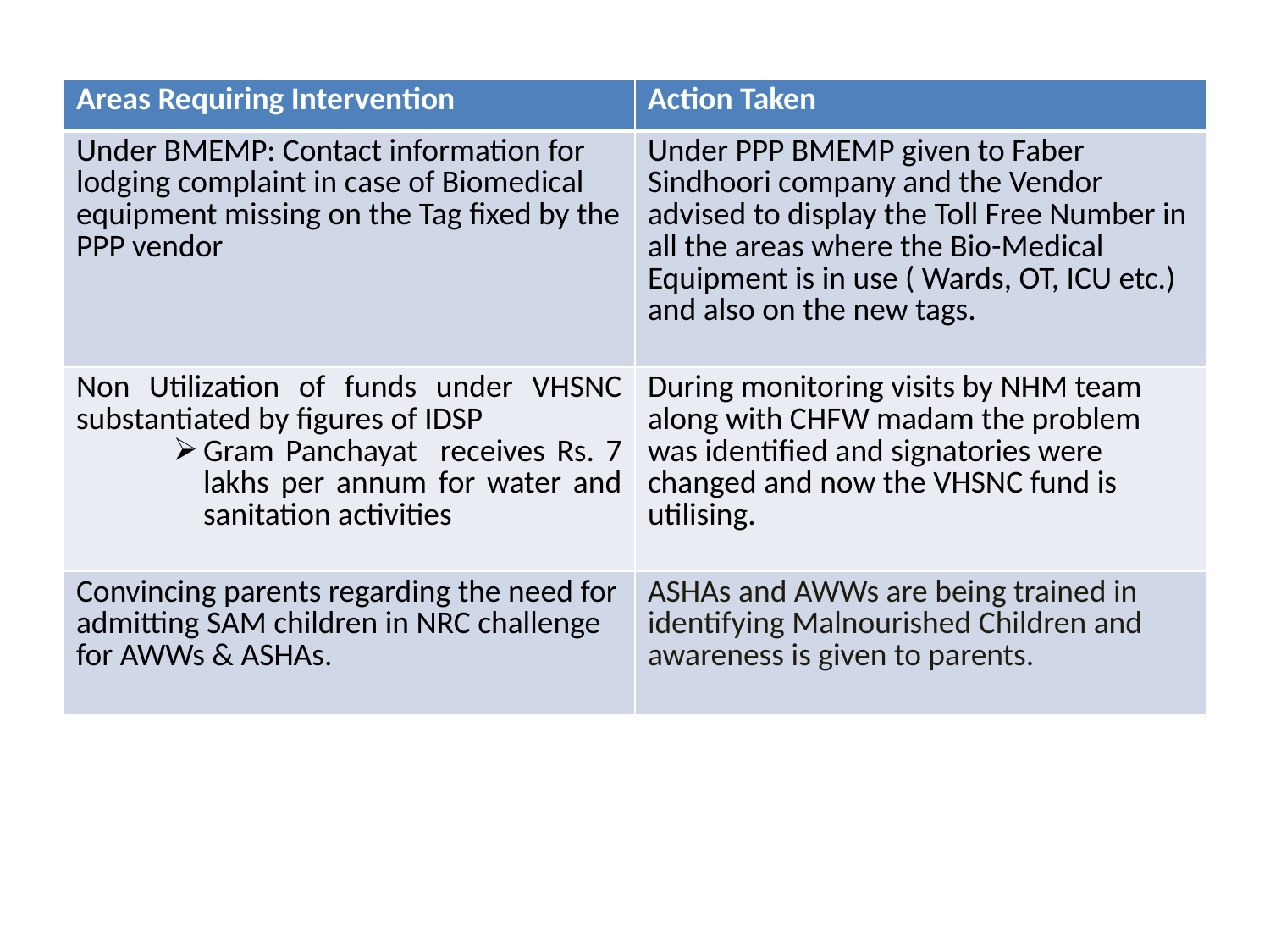

| Areas Requiring Intervention | Action Taken |
| --- | --- |
| Under BMEMP: Contact information for lodging complaint in case of Biomedical equipment missing on the Tag fixed by the PPP vendor | Under PPP BMEMP given to Faber Sindhoori company and the Vendor advised to display the Toll Free Number in all the areas where the Bio-Medical Equipment is in use ( Wards, OT, ICU etc.) and also on the new tags. |
| Non Utilization of funds under VHSNC substantiated by figures of IDSP Gram Panchayat receives Rs. 7 lakhs per annum for water and sanitation activities | During monitoring visits by NHM team along with CHFW madam the problem was identified and signatories were changed and now the VHSNC fund is utilising. |
| Convincing parents regarding the need for admitting SAM children in NRC challenge for AWWs & ASHAs. | ASHAs and AWWs are being trained in identifying Malnourished Children and awareness is given to parents. |